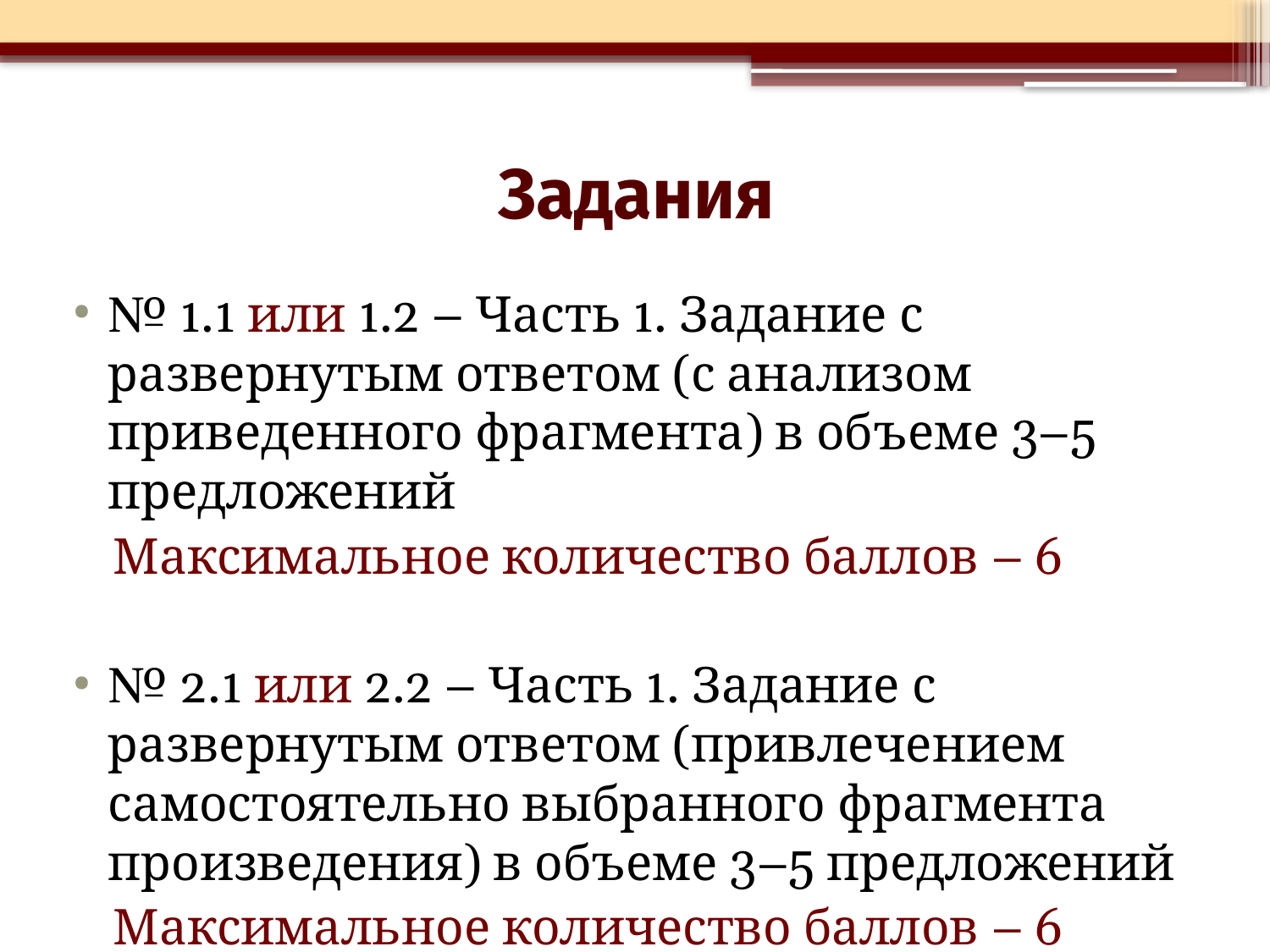

# Задания
№ 1.1 или 1.2 – Часть 1. Задание с развернутым ответом (с анализом приведенного фрагмента) в объеме 3–5 предложений
Максимальное количество баллов – 6

№ 2.1 или 2.2 – Часть 1. Задание с развернутым ответом (привлечением самостоятельно выбранного фрагмента произведения) в объеме 3–5 предложений
Максимальное количество баллов – 6